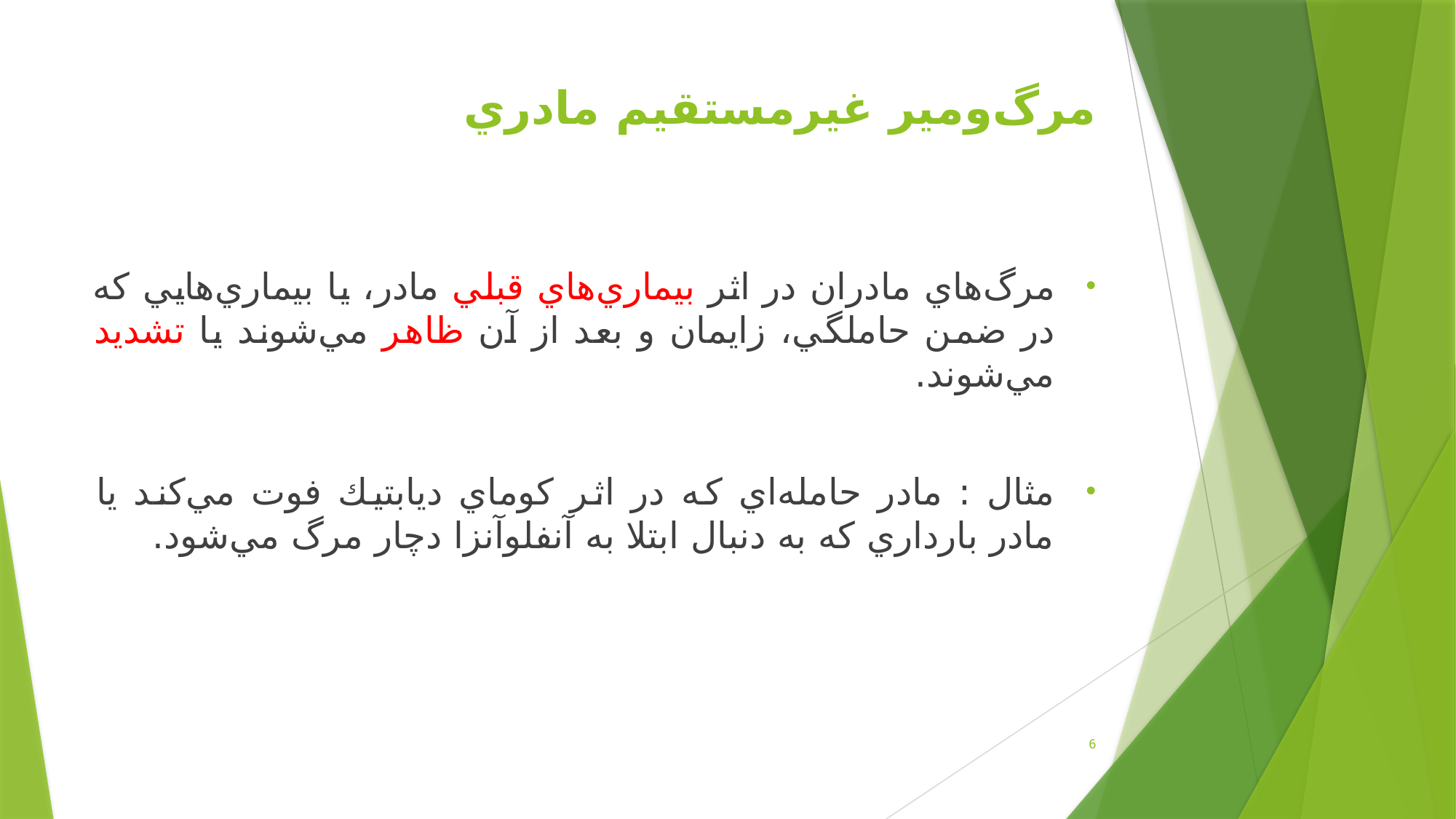

# مرگ‌ومير غيرمستقيم مادري
مرگ‌هاي مادران در اثر بيماري‌هاي قبلي مادر، يا بيماري‌هايي كه در ضمن حاملگي، زايمان و بعد از آن ظاهر مي‌شوند يا تشديد مي‌شوند.

مثال : مادر حامله‌اي كه در اثر كوماي ديابتيك فوت مي‌كند يا مادر بارداري كه به دنبال ابتلا به آنفلوآنزا دچار مرگ مي‌شود.
6